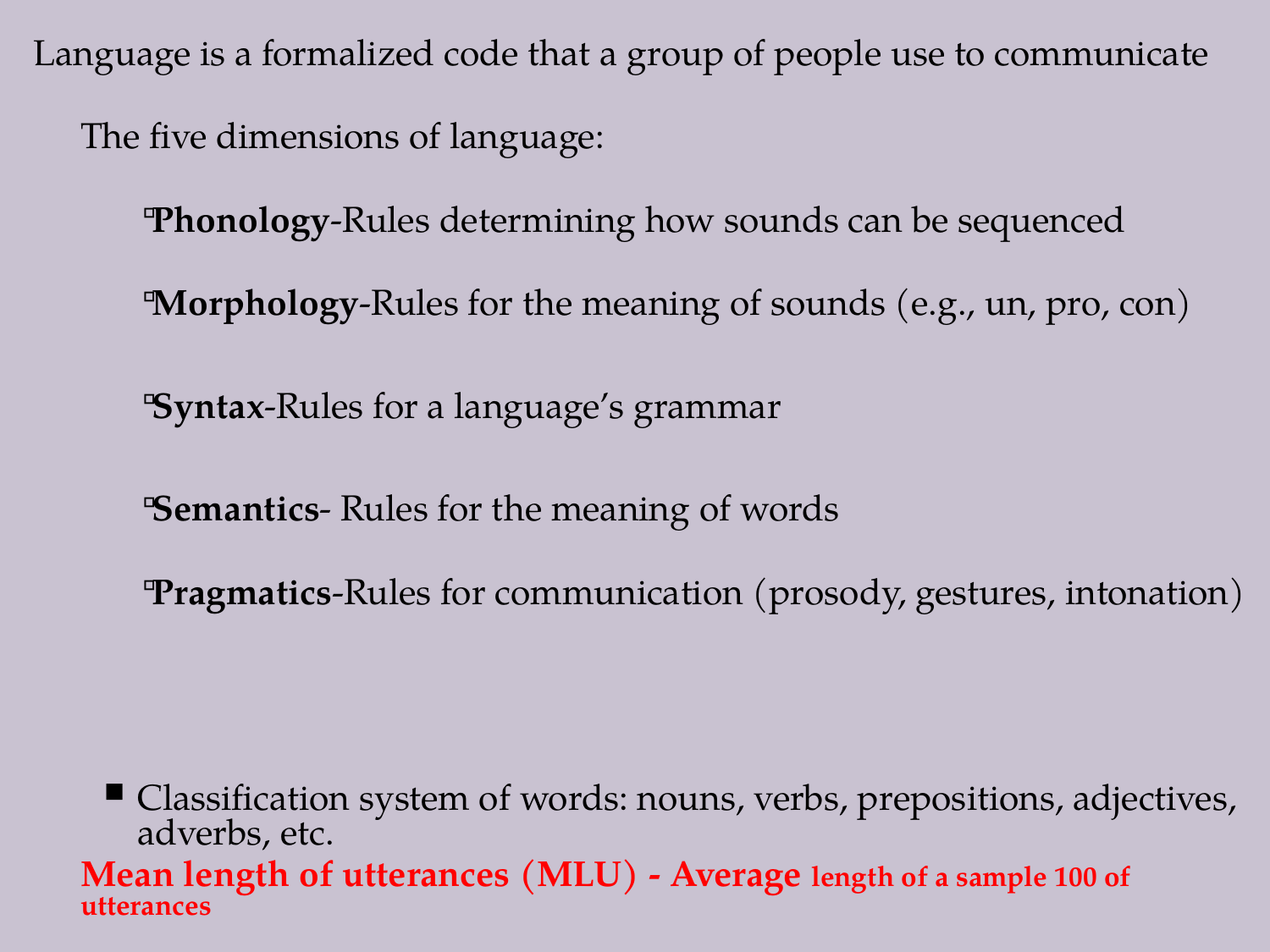

Language is a formalized code that a group of people use to communicate

The five dimensions of language:

Phonology-Rules determining how sounds can be sequenced

Morphology-Rules for the meaning of sounds (e.g., un, pro, con)

Syntax-Rules for a language’s grammar

Semantics- Rules for the meaning of words

Pragmatics-Rules for communication (prosody, gestures, intonation)

Classification system of words: nouns, verbs, prepositions, adjectives, adverbs, etc.
Mean length of utterances (MLU) - Average length of a sample 100 of utterances